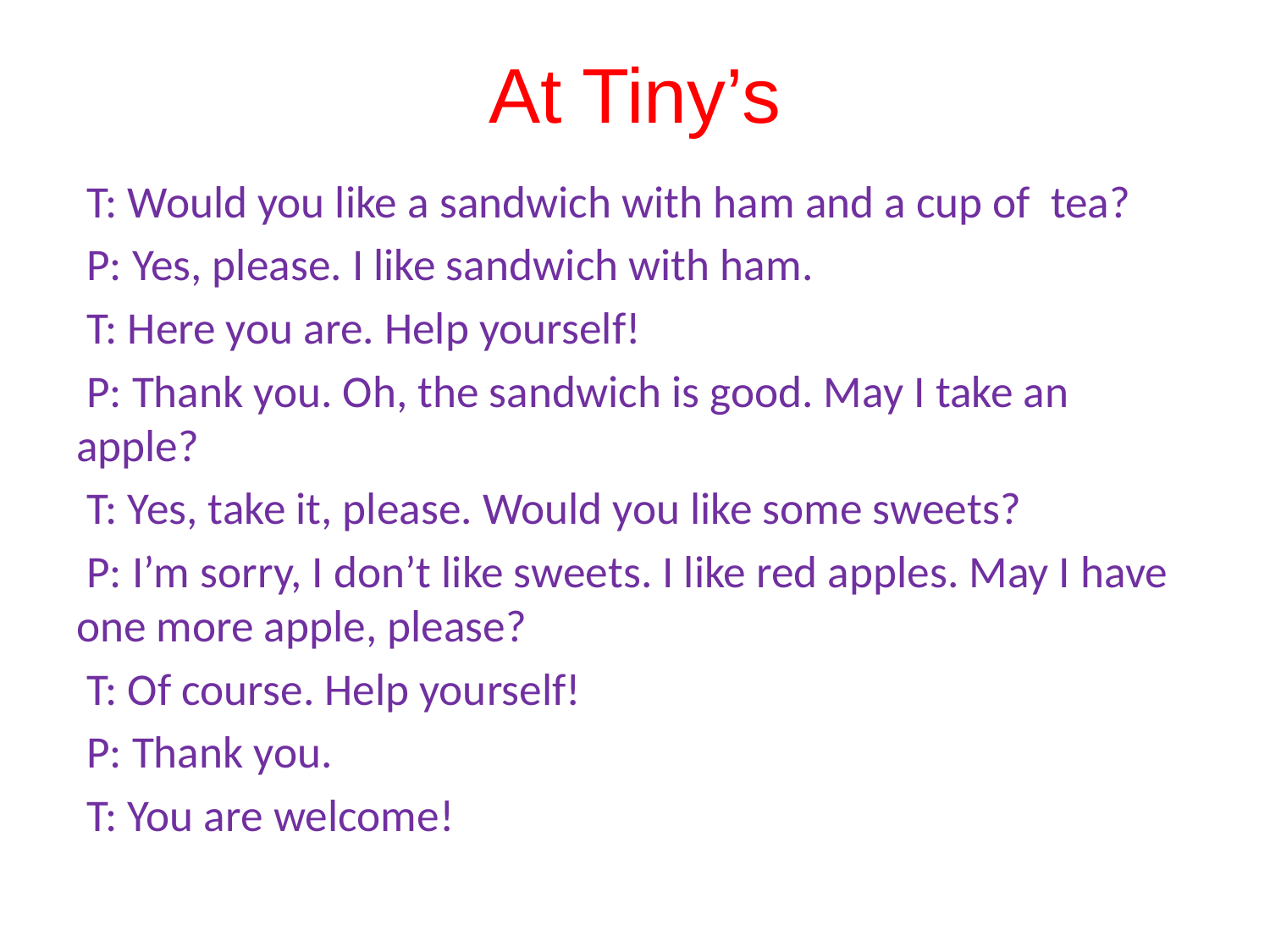

# At Tiny’s
 T: Would you like a sandwich with ham and a cup of  tea?
 P: Yes, please. I like sandwich with ham.
 T: Here you are. Help yourself!
 P: Thank you. Oh, the sandwich is good. May I take an apple?
 T: Yes, take it, please. Would you like some sweets?
 P: I’m sorry, I don’t like sweets. I like red apples. May I have one more apple, please?
 T: Of course. Help yourself!
 P: Thank you.
 T: You are welcome!